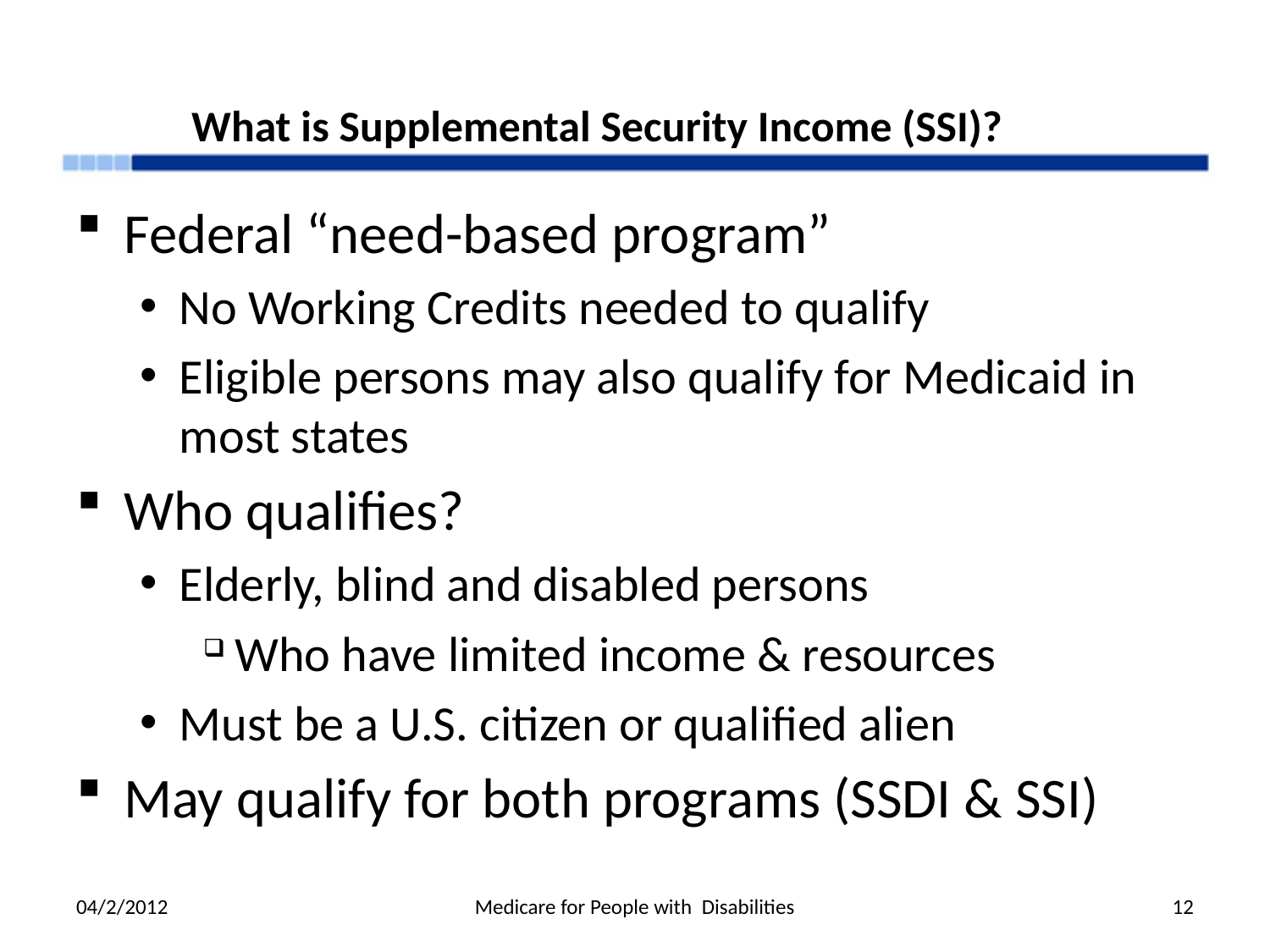

# What is Supplemental Security Income (SSI)?
Federal “need-based program”
No Working Credits needed to qualify
Eligible persons may also qualify for Medicaid in most states
Who qualifies?
Elderly, blind and disabled persons
Who have limited income & resources
Must be a U.S. citizen or qualified alien
May qualify for both programs (SSDI & SSI)
04/2/2012
Medicare for People with  Disabilities
12